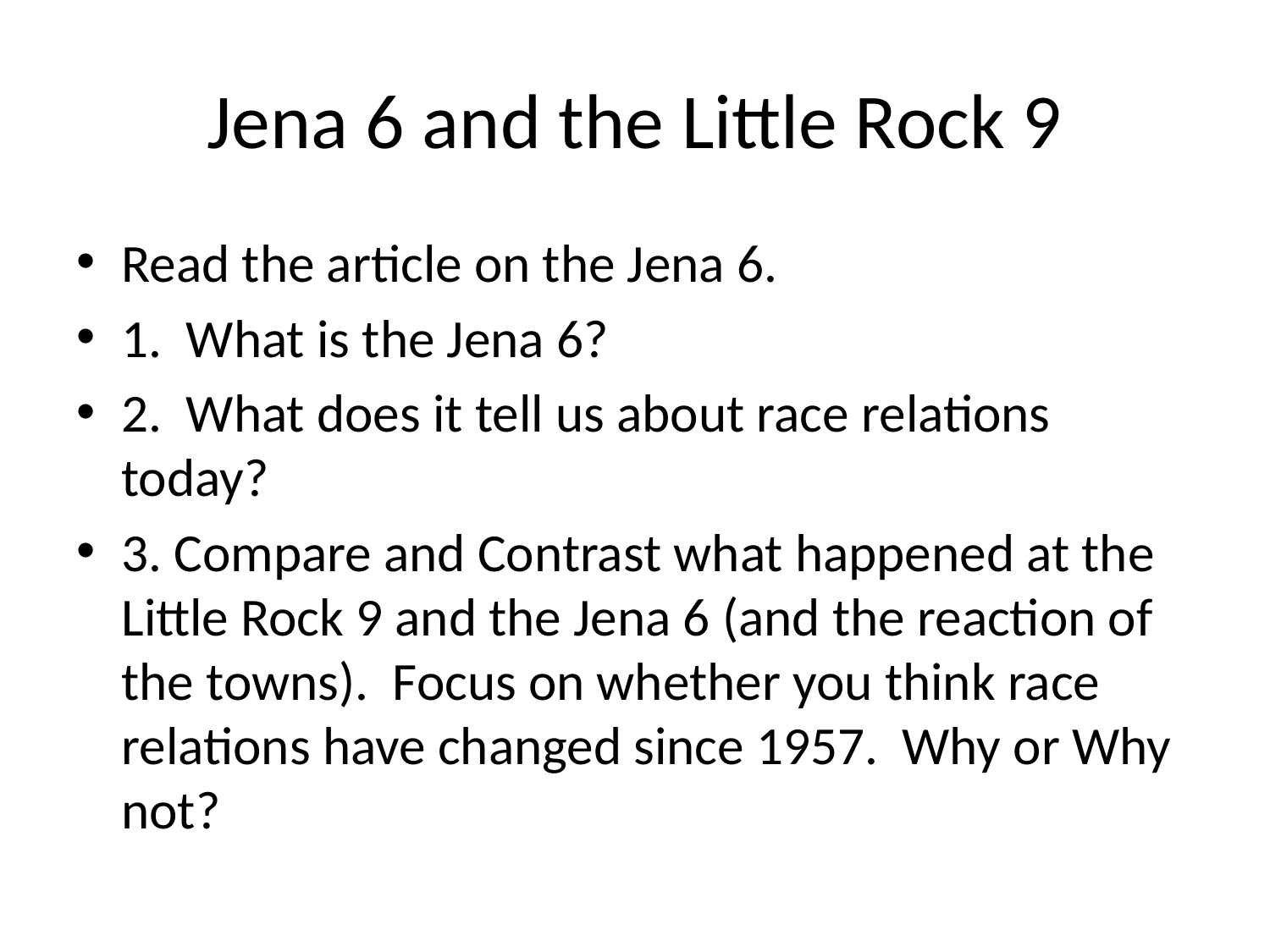

# Jena 6 and the Little Rock 9
Read the article on the Jena 6.
1.  What is the Jena 6?
2.  What does it tell us about race relations today?
3. Compare and Contrast what happened at the Little Rock 9 and the Jena 6 (and the reaction of the towns).  Focus on whether you think race relations have changed since 1957.  Why or Why not?